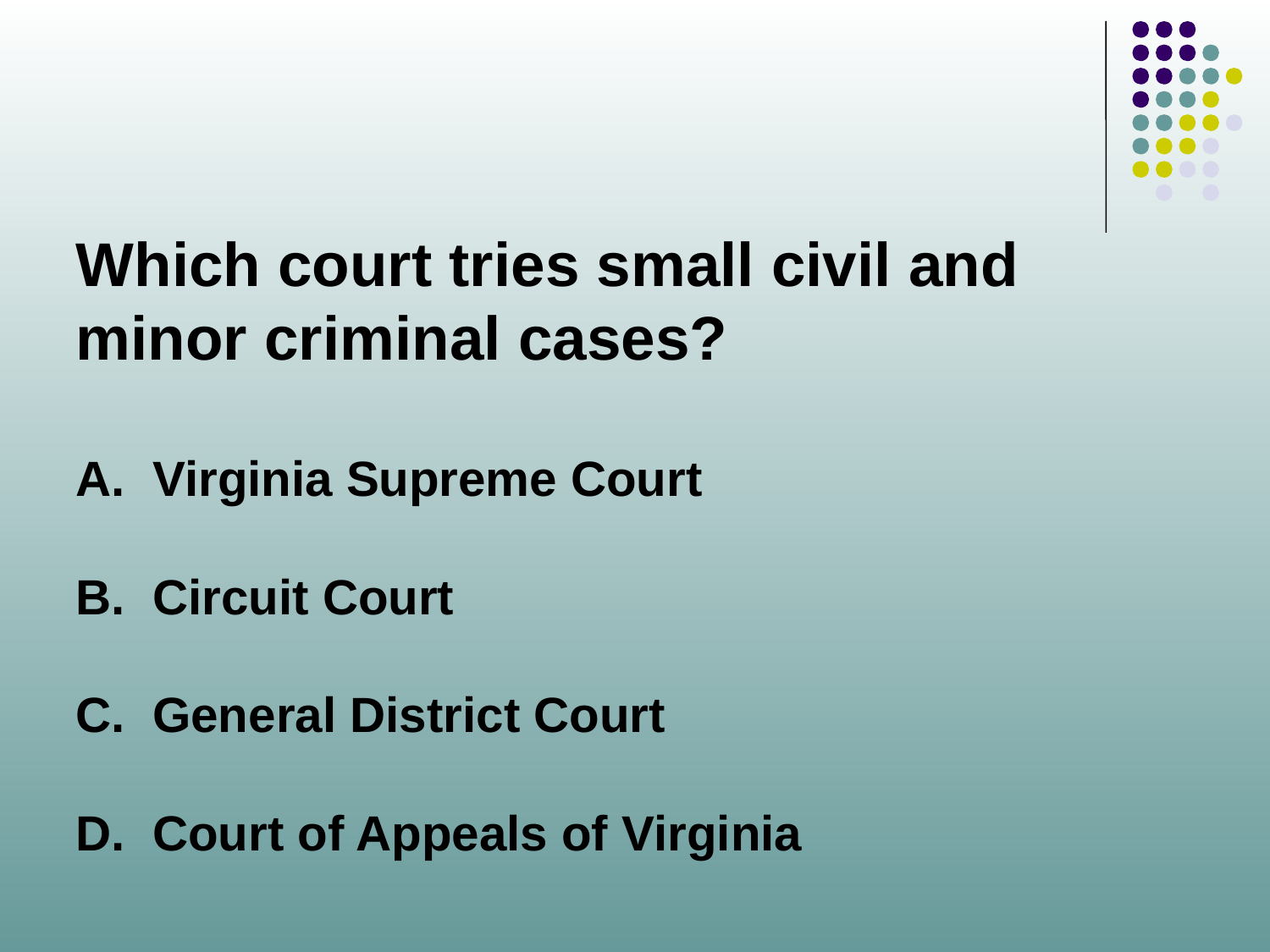

Which court tries small civil and minor criminal cases?
A.  Virginia Supreme Court
B.  Circuit Court
C.  General District Court
D.  Court of Appeals of Virginia